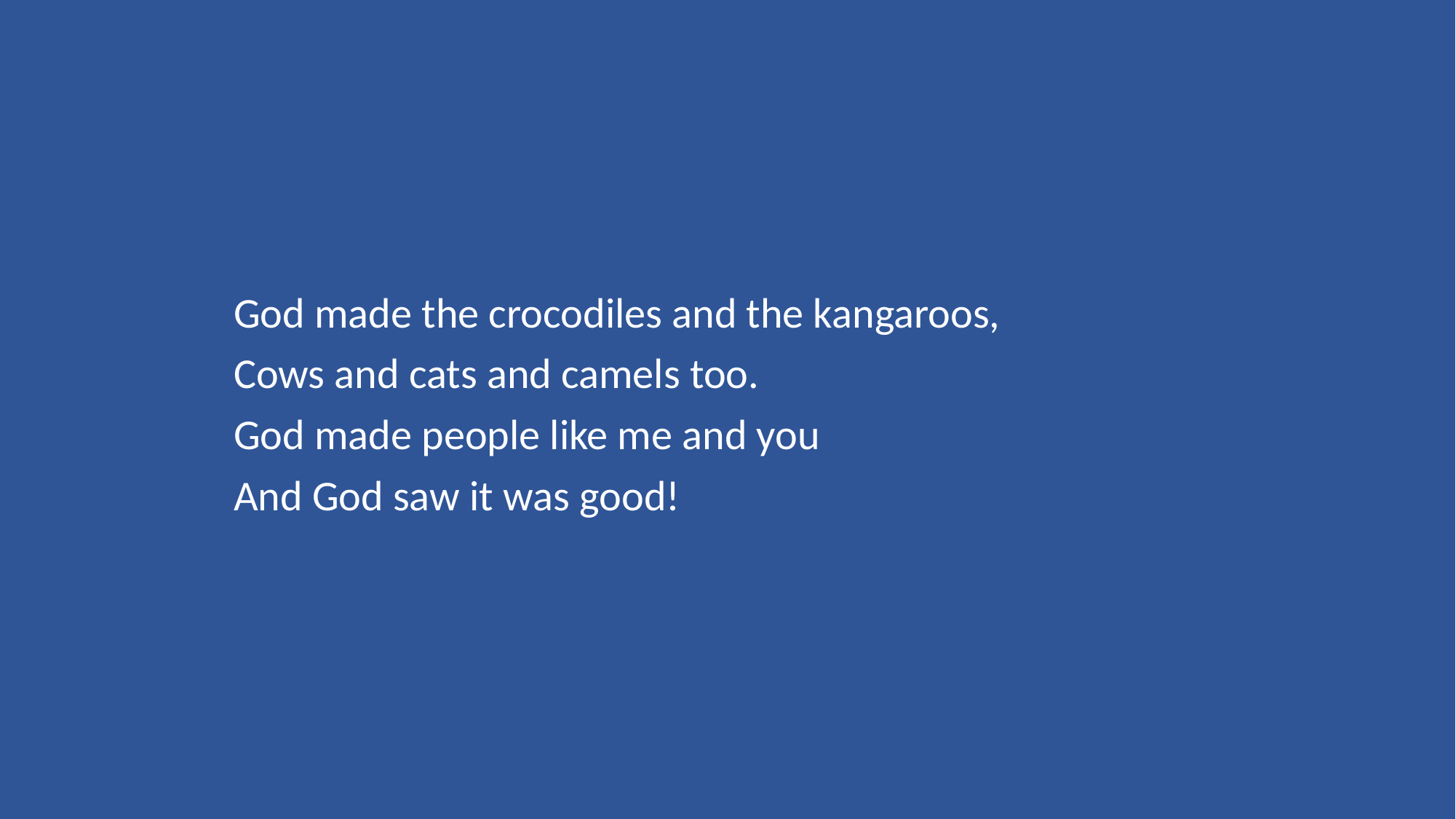

God made the crocodiles and the kangaroos,
Cows and cats and camels too.
God made people like me and you
And God saw it was good!